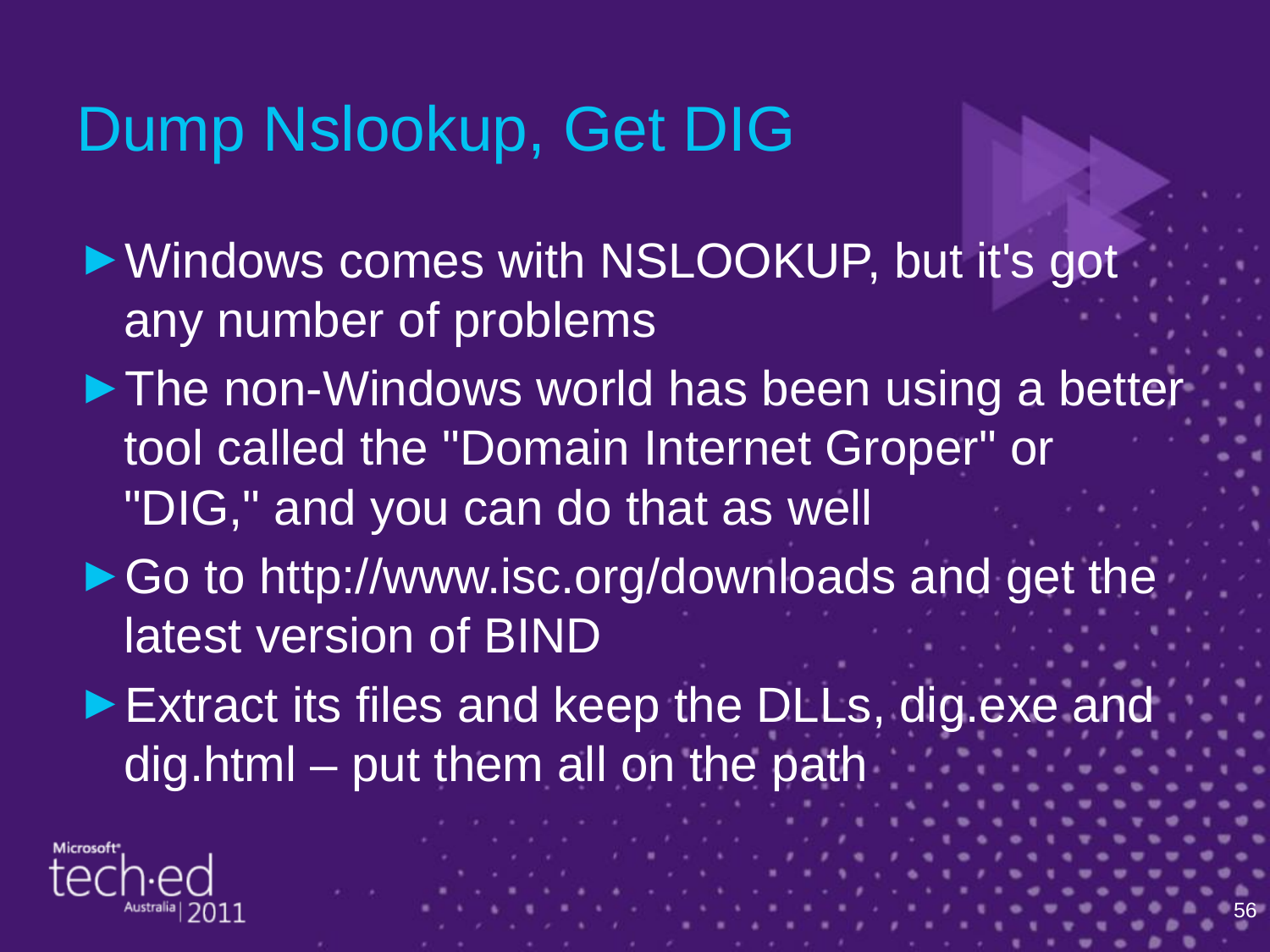

# Dump Nslookup, Get DIG
Windows comes with NSLOOKUP, but it's got any number of problems
The non-Windows world has been using a better tool called the "Domain Internet Groper" or "DIG," and you can do that as well
Go to http://www.isc.org/downloads and get the latest version of BIND
Extract its files and keep the DLLs, dig.exe and dig.html – put them all on the path
56